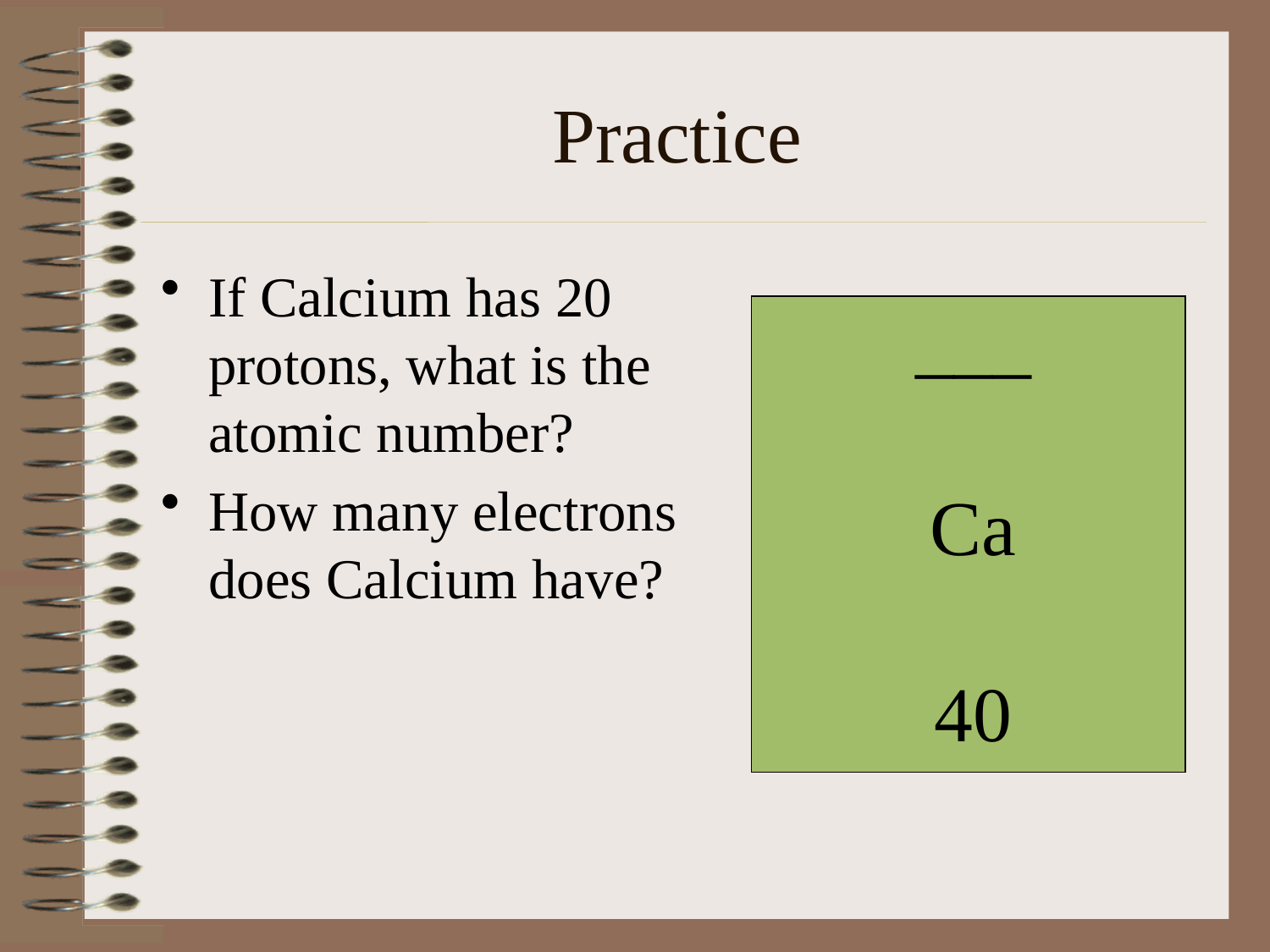

# Practice
If Calcium has 20
protons, what is the
atomic number?
How many electrons
does Calcium have?
___

Ca

40